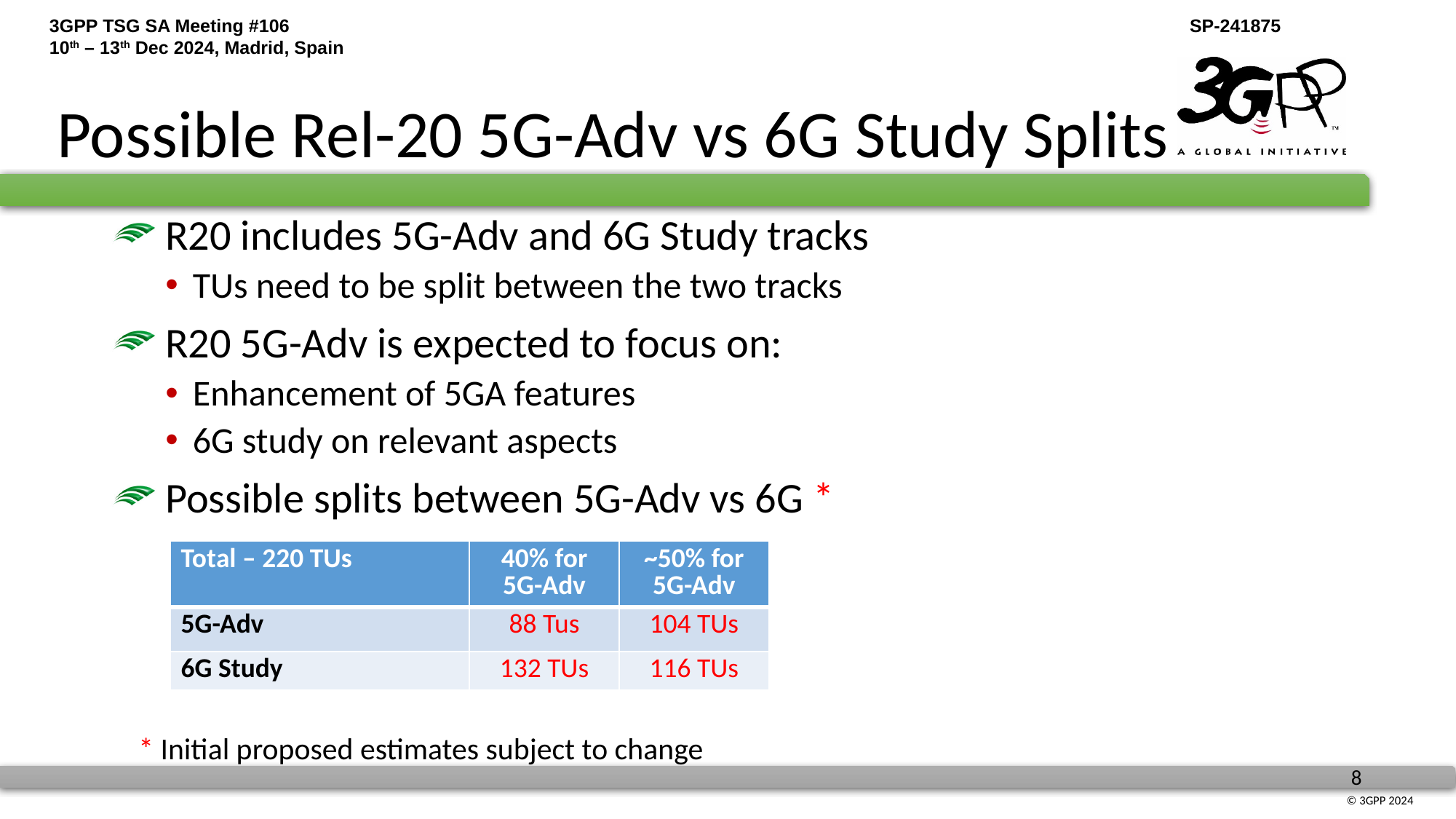

# Possible Rel-20 5G-Adv vs 6G Study Splits
 R20 includes 5G-Adv and 6G Study tracks
TUs need to be split between the two tracks
 R20 5G-Adv is expected to focus on:
Enhancement of 5GA features
6G study on relevant aspects
 Possible splits between 5G-Adv vs 6G *
    * Initial proposed estimates subject to change

| Total – 220 TUs | 40% for 5G-Adv | ~50% for 5G-Adv |
| --- | --- | --- |
| 5G-Adv | 88 Tus | 104 TUs |
| 6G Study | 132 TUs | 116 TUs |